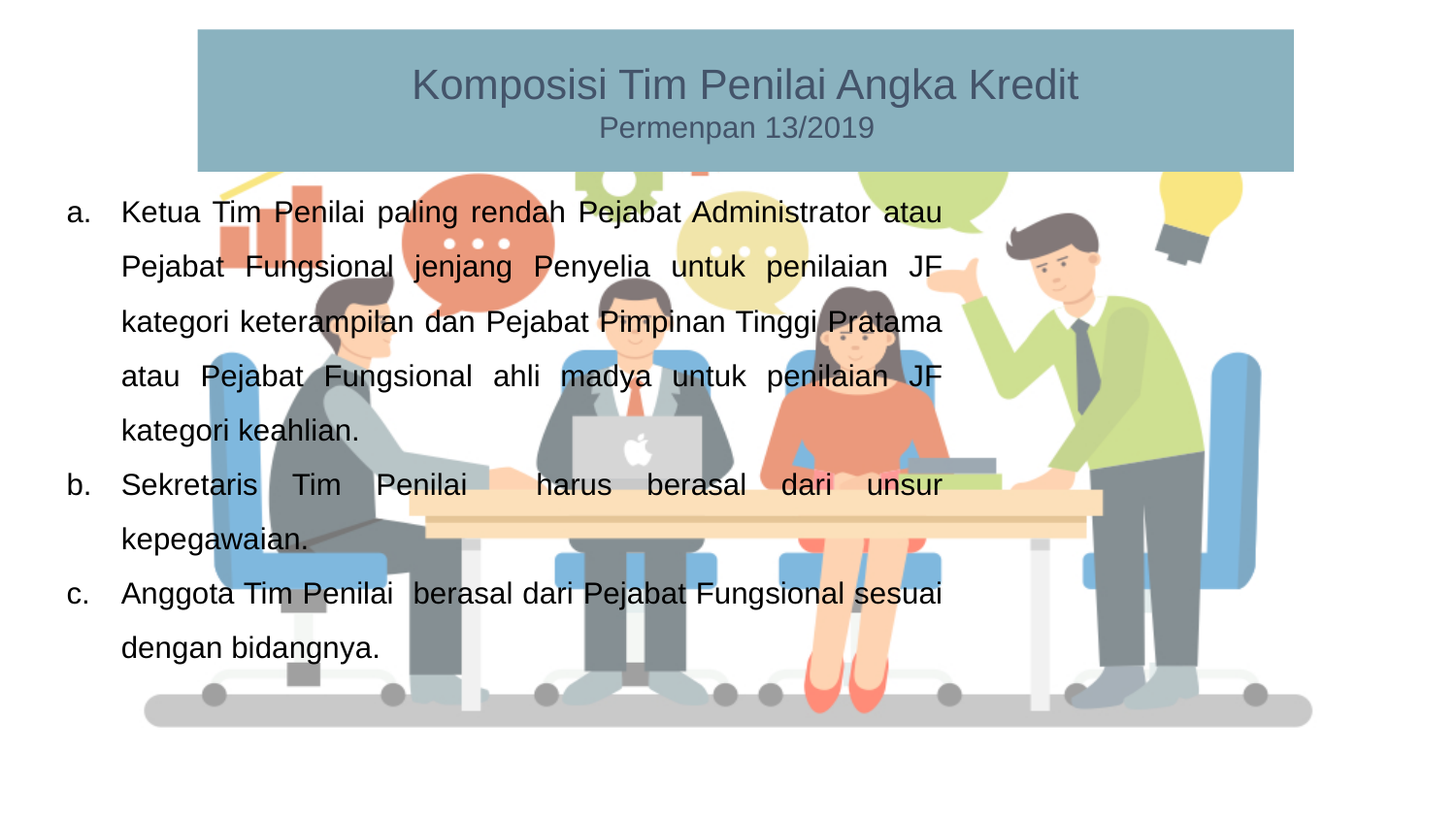

Komposisi Tim Penilai Angka Kredit
Permenpan 13/2019
Ketua Tim Penilai paling rendah Pejabat Administrator atau Pejabat Fungsional jenjang Penyelia untuk penilaian JF kategori keterampilan dan Pejabat Pimpinan Tinggi Pratama atau Pejabat Fungsional ahli madya untuk penilaian JF kategori keahlian.
Sekretaris Tim Penilai  harus berasal dari unsur kepegawaian.
Anggota Tim Penilai  berasal dari Pejabat Fungsional sesuai dengan bidangnya.